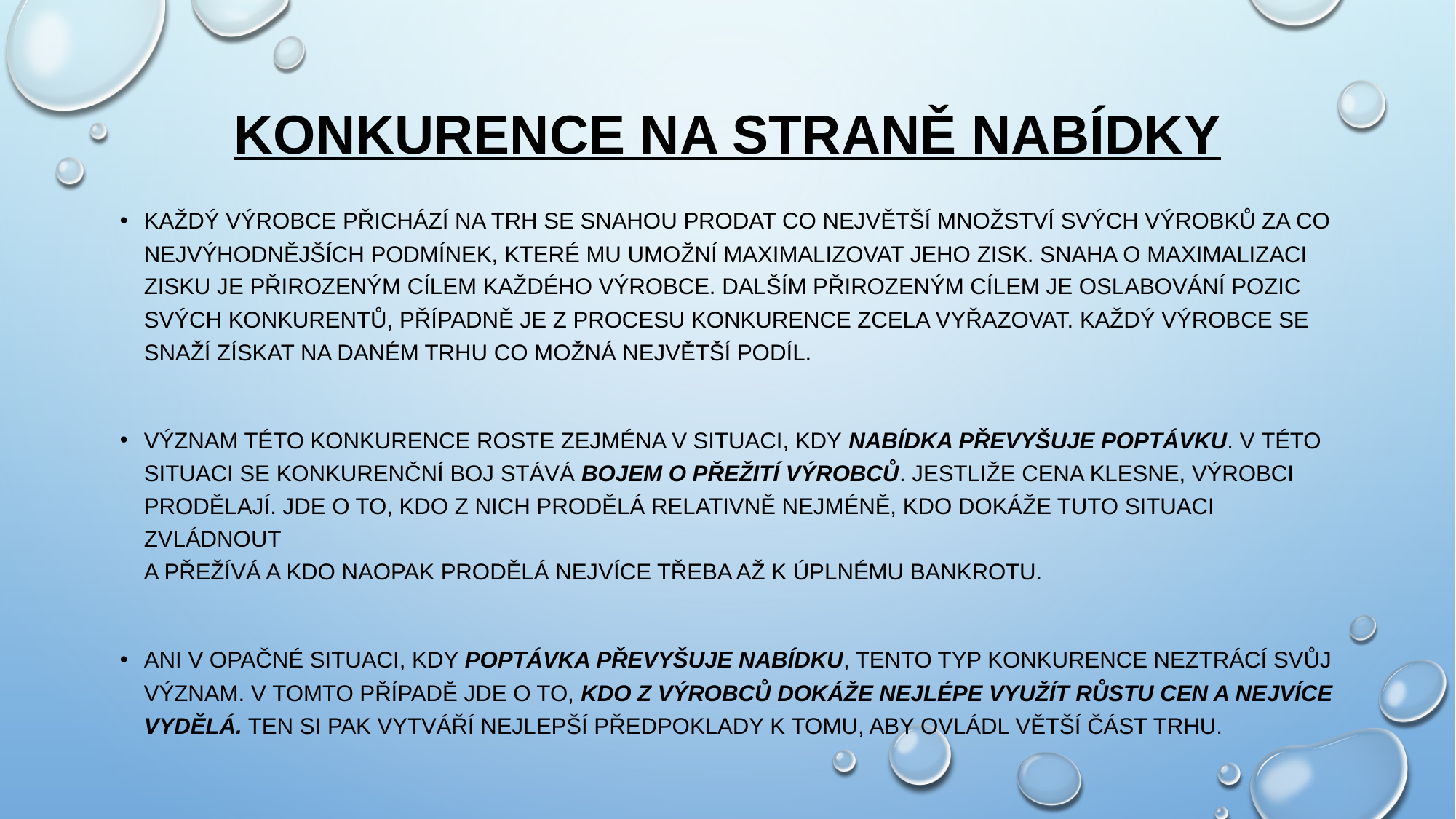

# Konkurence na straně nabídky
Každý výrobce přichází na trh se snahou prodat co největší množství svých výrobků za co nejvýhodnějších podmínek, které mu umožní maximalizovat jeho zisk. Snaha o maximalizaci zisku je přirozeným cílem každého výrobce. Dalším přirozeným cílem je oslabování pozic svých konkurentů, případně je z procesu konkurence zcela vyřazovat. Každý výrobce se snaží získat na daném trhu co možná největší podíl.

Význam této konkurence roste zejména v situaci, kdy nabídka převyšuje poptávku. V této situaci se konkurenční boj stává bojem o přežití výrobců. Jestliže cena klesne, výrobci prodělají. Jde o to, kdo z nich prodělá relativně nejméně, kdo dokáže tuto situaci zvládnout
a přežívá a kdo naopak prodělá nejvíce třeba až k úplnému bankrotu.

Ani v opačné situaci, kdy poptávka převyšuje nabídku, tento typ konkurence neztrácí svůj význam. V tomto případě jde o to, kdo z výrobců dokáže nejlépe využít růstu cen a nejvíce vydělá. Ten si pak vytváří nejlepší předpoklady k tomu, aby ovládl větší část trhu.